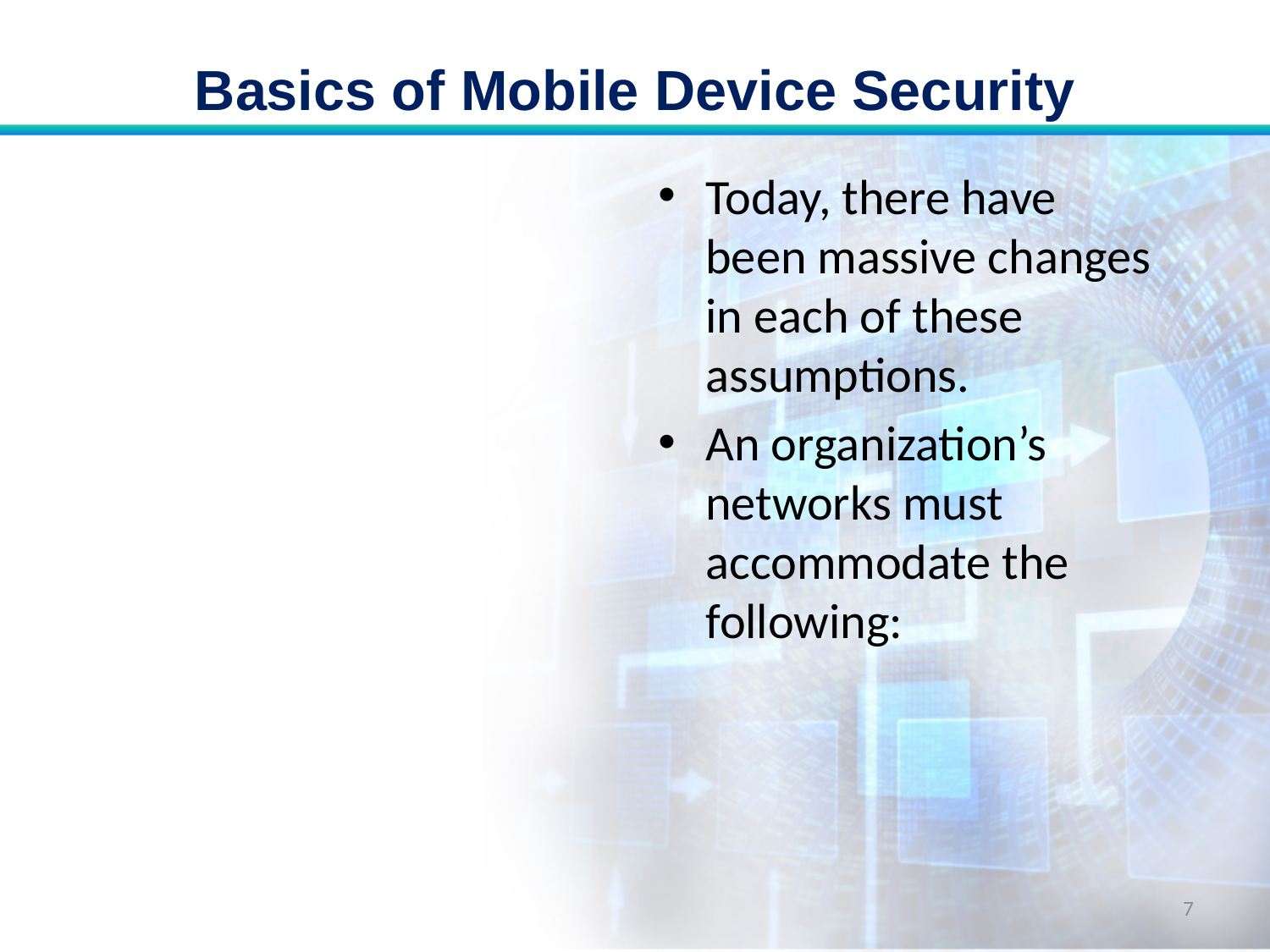

# Basics of Mobile Device Security
Today, there have been massive changes in each of these assumptions.
An organization’s networks must accommodate the following:
7